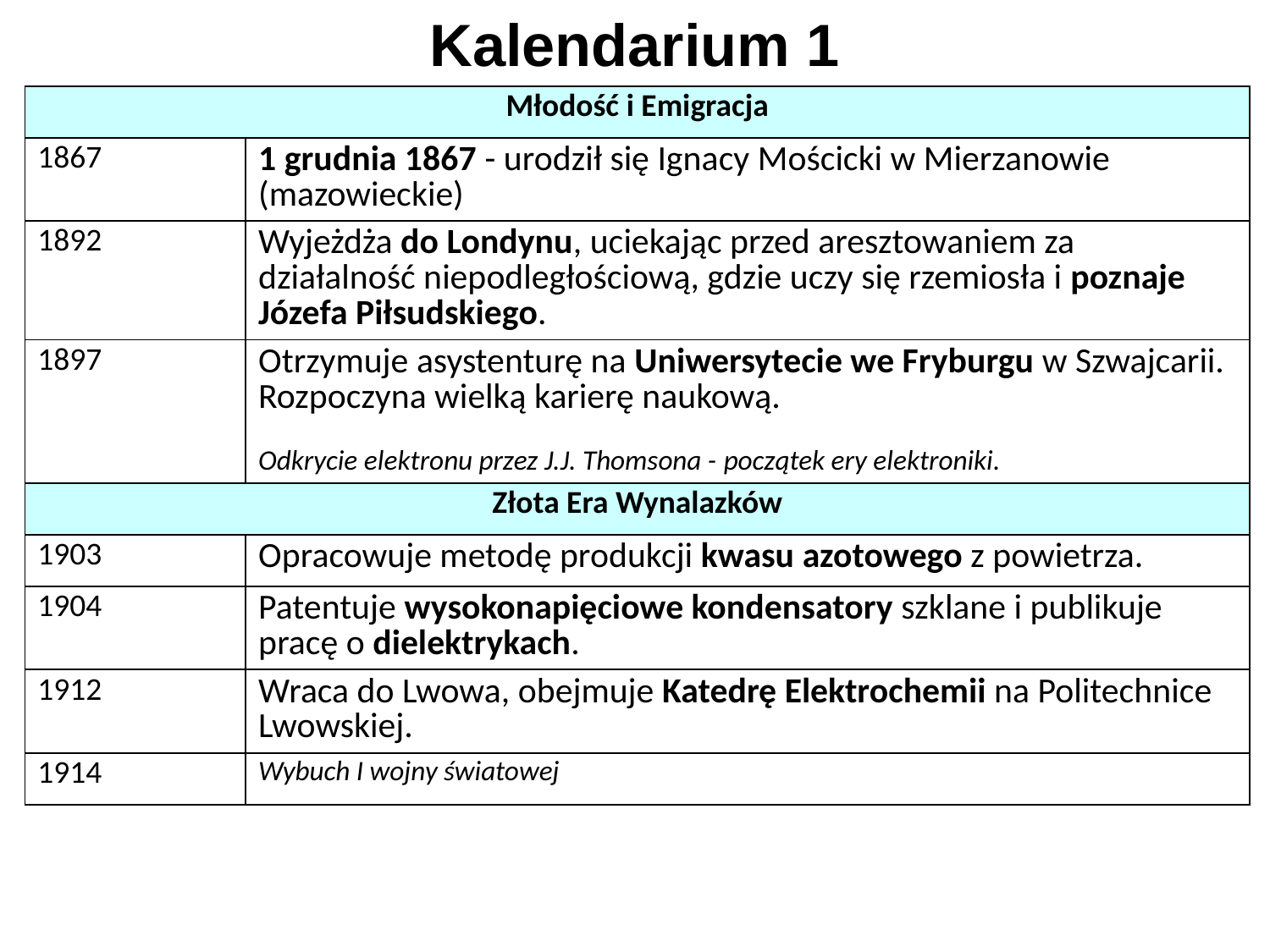

# Kalendarium 1
| Młodość i Emigracja |  |
| --- | --- |
| 1867 | 1 grudnia 1867 - urodził się Ignacy Mościcki w Mierzanowie (mazowieckie) |
| 1892 | Wyjeżdża do Londynu, uciekając przed aresztowaniem za działalność niepodległościową, gdzie uczy się rzemiosła i poznaje Józefa Piłsudskiego. |
| 1897 | Otrzymuje asystenturę na Uniwersytecie we Fryburgu w Szwajcarii. Rozpoczyna wielką karierę naukową. Odkrycie elektronu przez J.J. Thomsona - początek ery elektroniki. |
| Złota Era Wynalazków |  |
| 1903 | Opracowuje metodę produkcji kwasu azotowego z powietrza. |
| 1904 | Patentuje wysokonapięciowe kondensatory szklane i publikuje pracę o dielektrykach. |
| 1912 | Wraca do Lwowa, obejmuje Katedrę Elektrochemii na Politechnice Lwowskiej. |
| 1914 | Wybuch I wojny światowej |